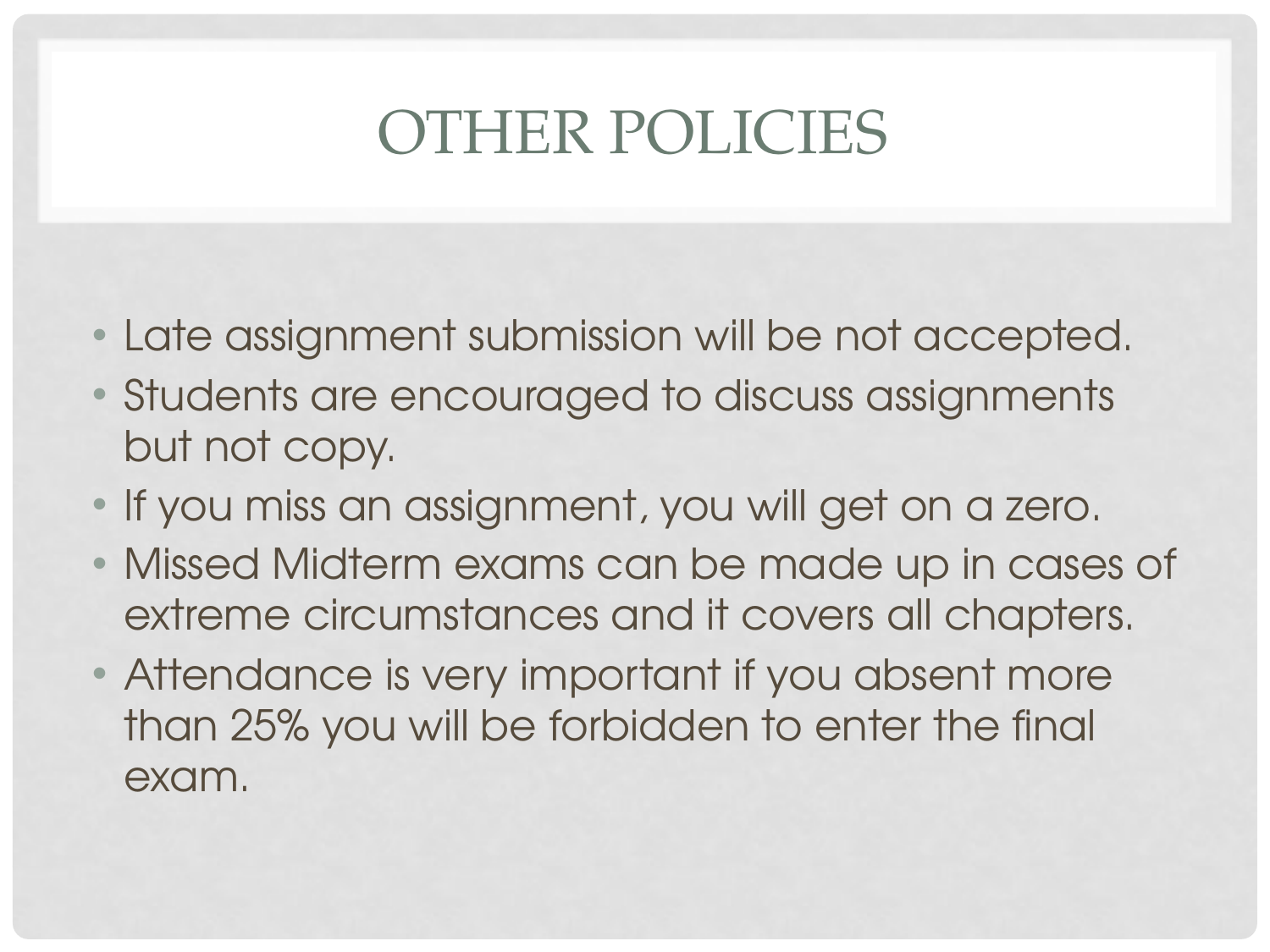

# Other policies

Late assignment submission will be not accepted.
Students are encouraged to discuss assignments but not copy.
If you miss an assignment, you will get on a zero.
Missed Midterm exams can be made up in cases of extreme circumstances and it covers all chapters.
Attendance is very important if you absent more than 25% you will be forbidden to enter the final exam.